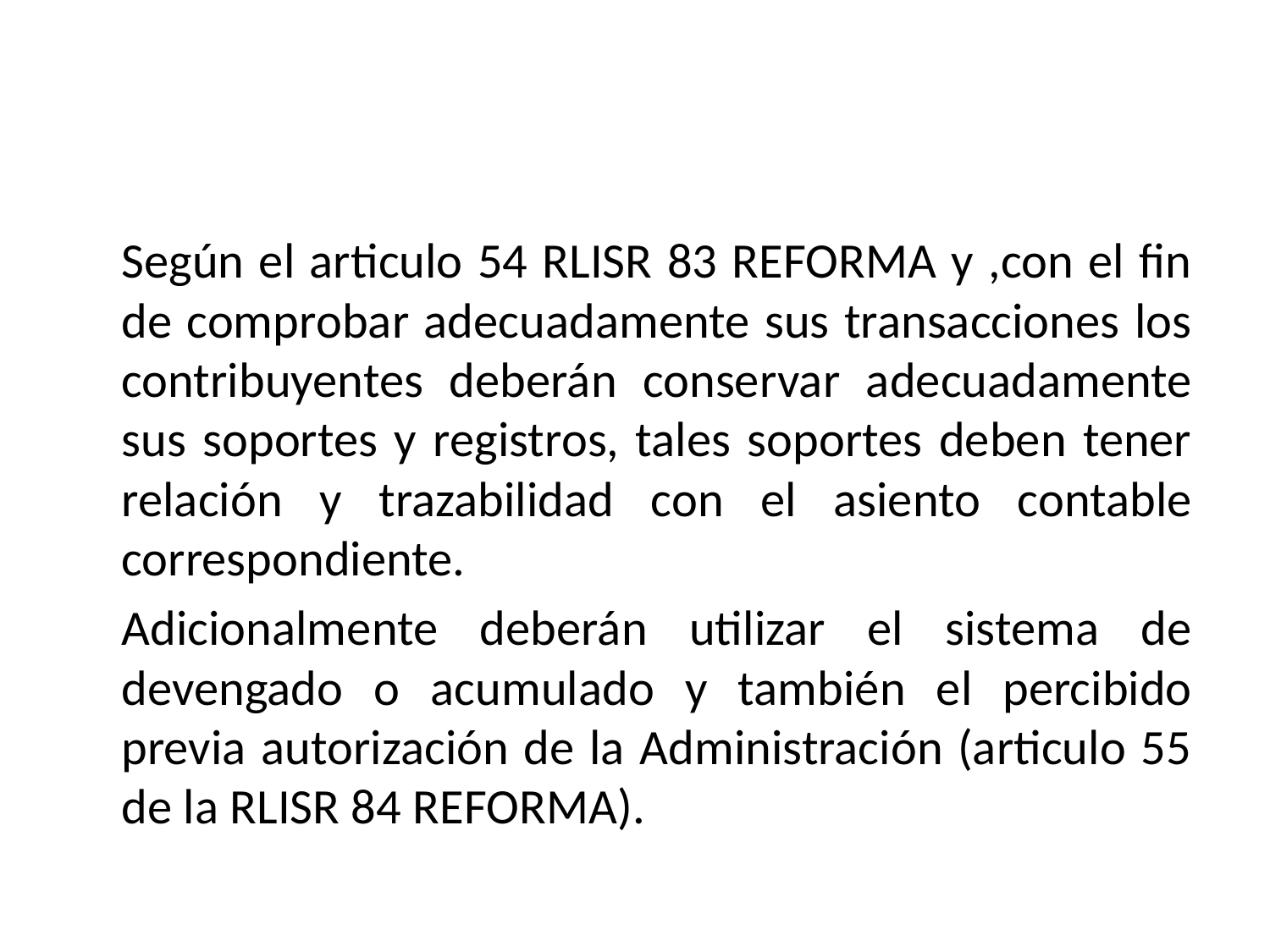

#
	Según el articulo 54 RLISR 83 REFORMA y ,con el fin de comprobar adecuadamente sus transacciones los contribuyentes deberán conservar adecuadamente sus soportes y registros, tales soportes deben tener relación y trazabilidad con el asiento contable correspondiente.
	Adicionalmente deberán utilizar el sistema de devengado o acumulado y también el percibido previa autorización de la Administración (articulo 55 de la RLISR 84 REFORMA).